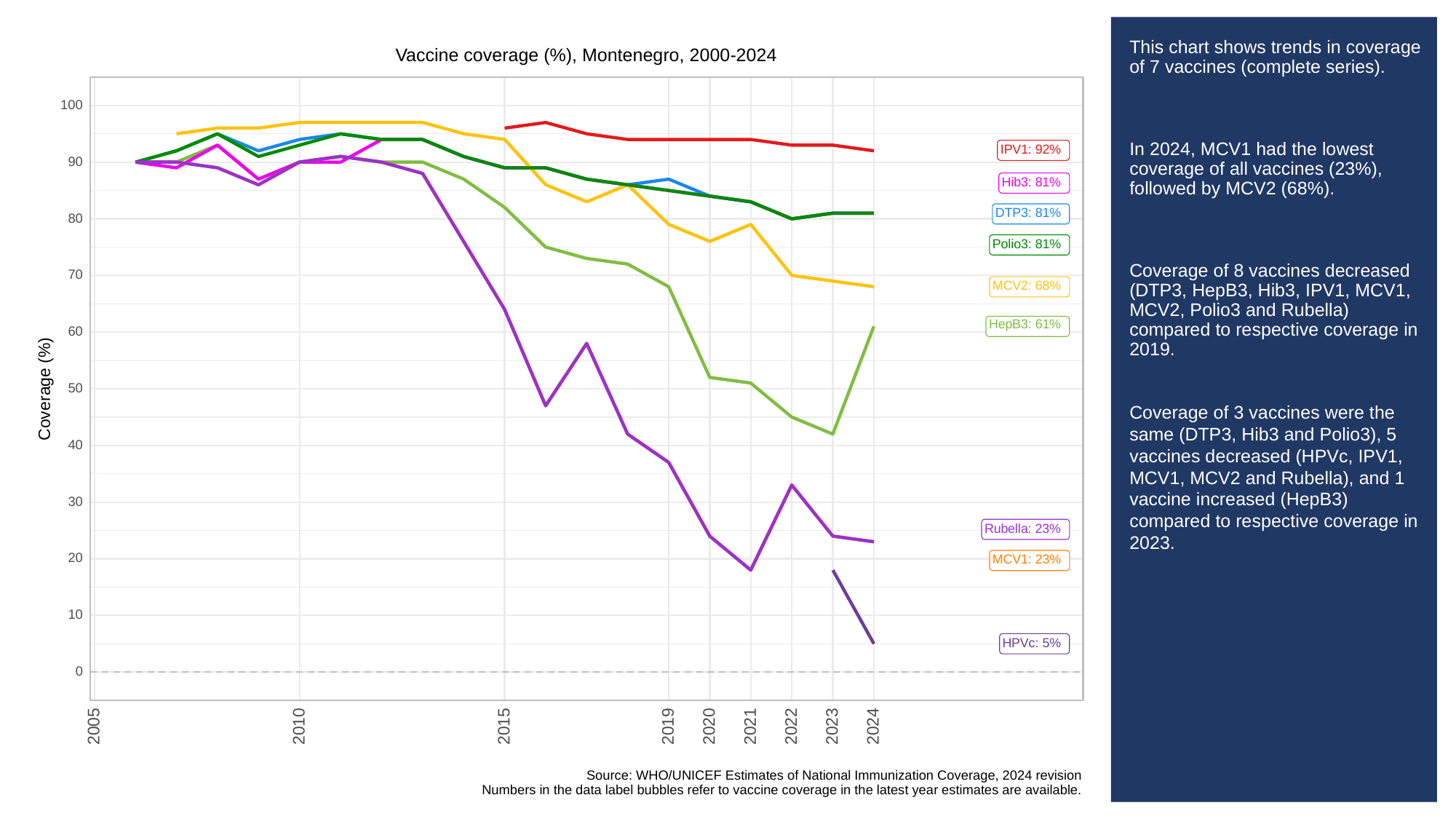

# This chart shows trends in coverage of 7 vaccines (complete series).

In 2024, MCV1 had the lowest coverage of all vaccines (23%), followed by MCV2 (68%).

Coverage of 8 vaccines decreased (DTP3, HepB3, Hib3, IPV1, MCV1, MCV2, Polio3 and Rubella) compared to respective coverage in 2019.

Coverage of 3 vaccines were the same (DTP3, Hib3 and Polio3), 5 vaccines decreased (HPVc, IPV1, MCV1, MCV2 and Rubella), and 1 vaccine increased (HepB3) compared to respective coverage in 2023.

Vaccine coverage (%), Montenegro, 2000-2024

100

IPV1: 92%

90

Hib3: 81%

DTP3: 81%

80

Polio3: 81%

70

MCV2: 68%

HepB3: 61%

60

Coverage (%)
50

40

30

Rubella: 23%

20
MCV1: 23%

10

HPVc: 5%

0

2023
2005
2010
2015
2019
2020
2021
2022
2024
Source: WHO/UNICEF Estimates of National Immunization Coverage, 2024 revision
Numbers in the data label bubbles refer to vaccine coverage in the latest year estimates are available.